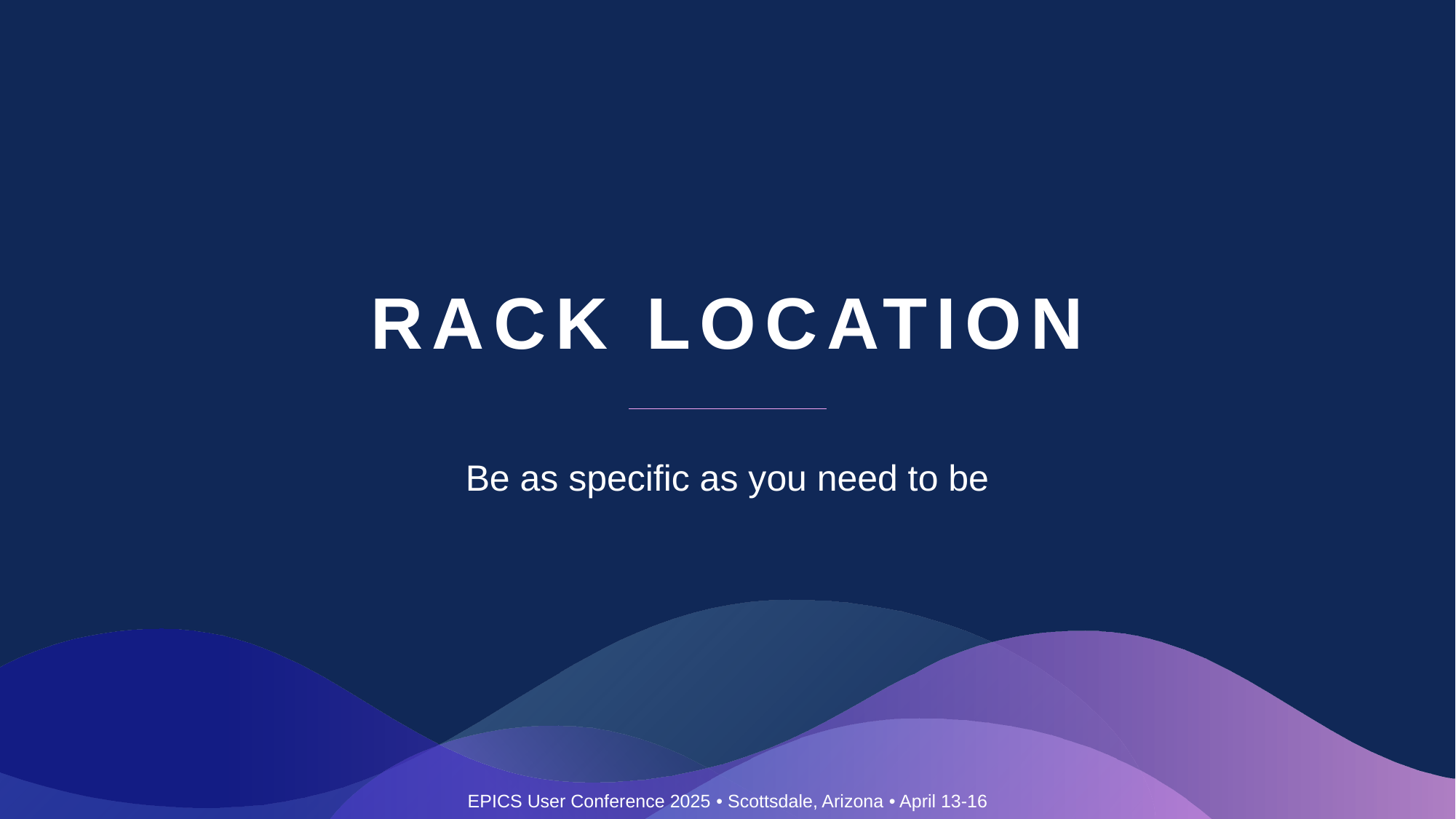

# Rack location
Be as specific as you need to be